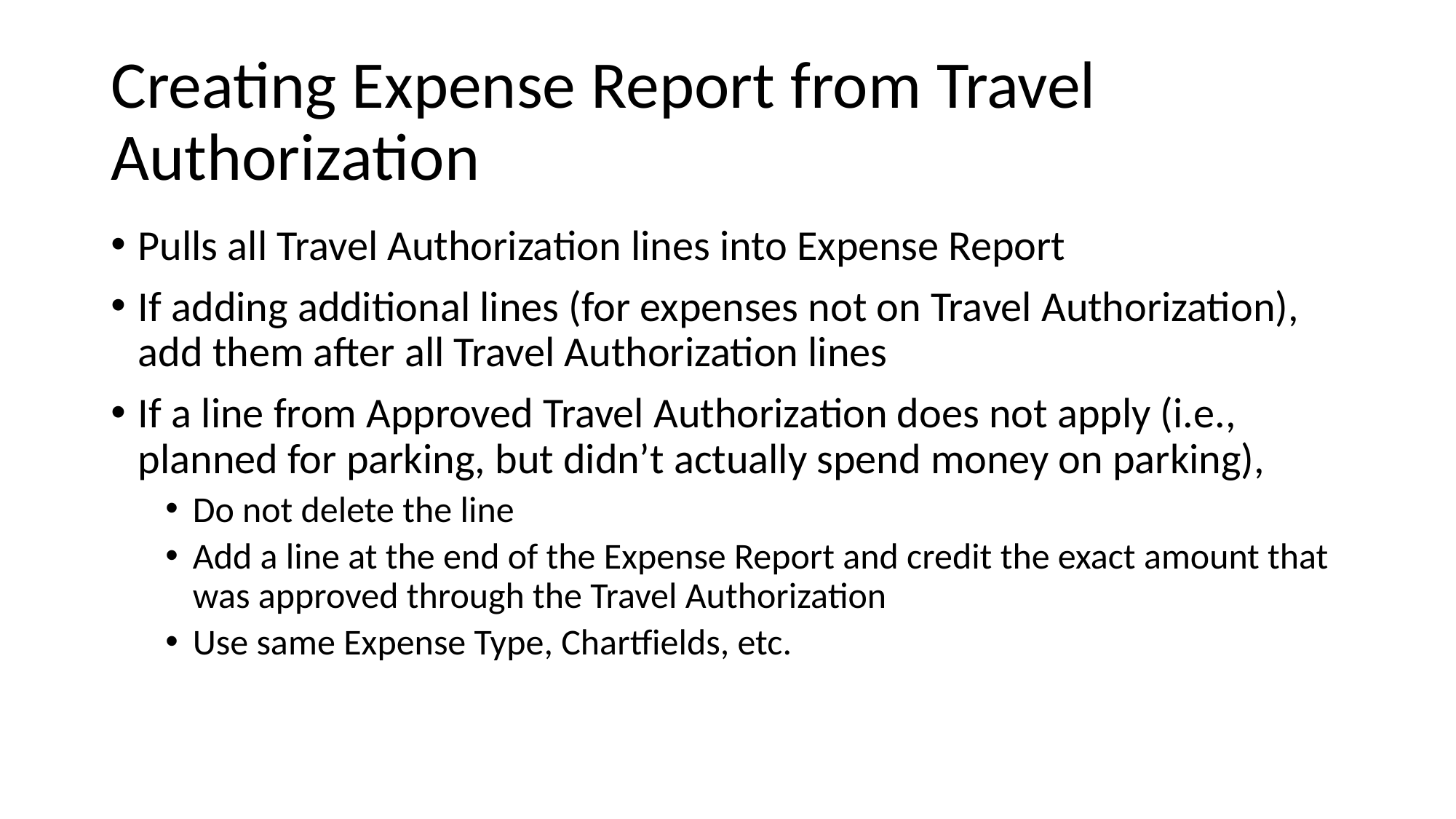

# Creating Expense Report from Travel Authorization
Pulls all Travel Authorization lines into Expense Report
If adding additional lines (for expenses not on Travel Authorization), add them after all Travel Authorization lines
If a line from Approved Travel Authorization does not apply (i.e., planned for parking, but didn’t actually spend money on parking),
Do not delete the line
Add a line at the end of the Expense Report and credit the exact amount that was approved through the Travel Authorization
Use same Expense Type, Chartfields, etc.